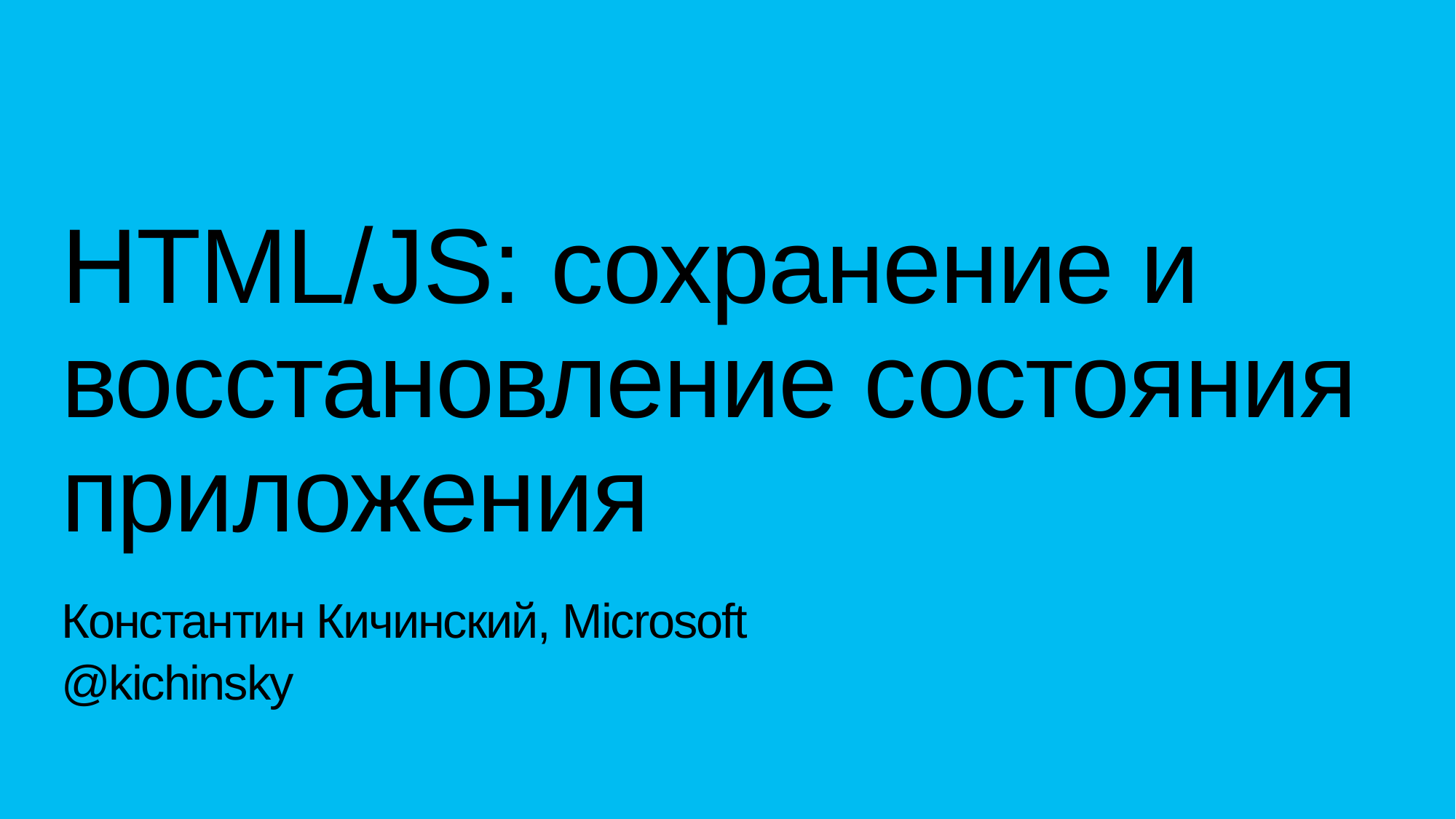

HTML/JS: сохранение и восстановление состояния приложения
Константин Кичинский, Microsoft
@kichinsky